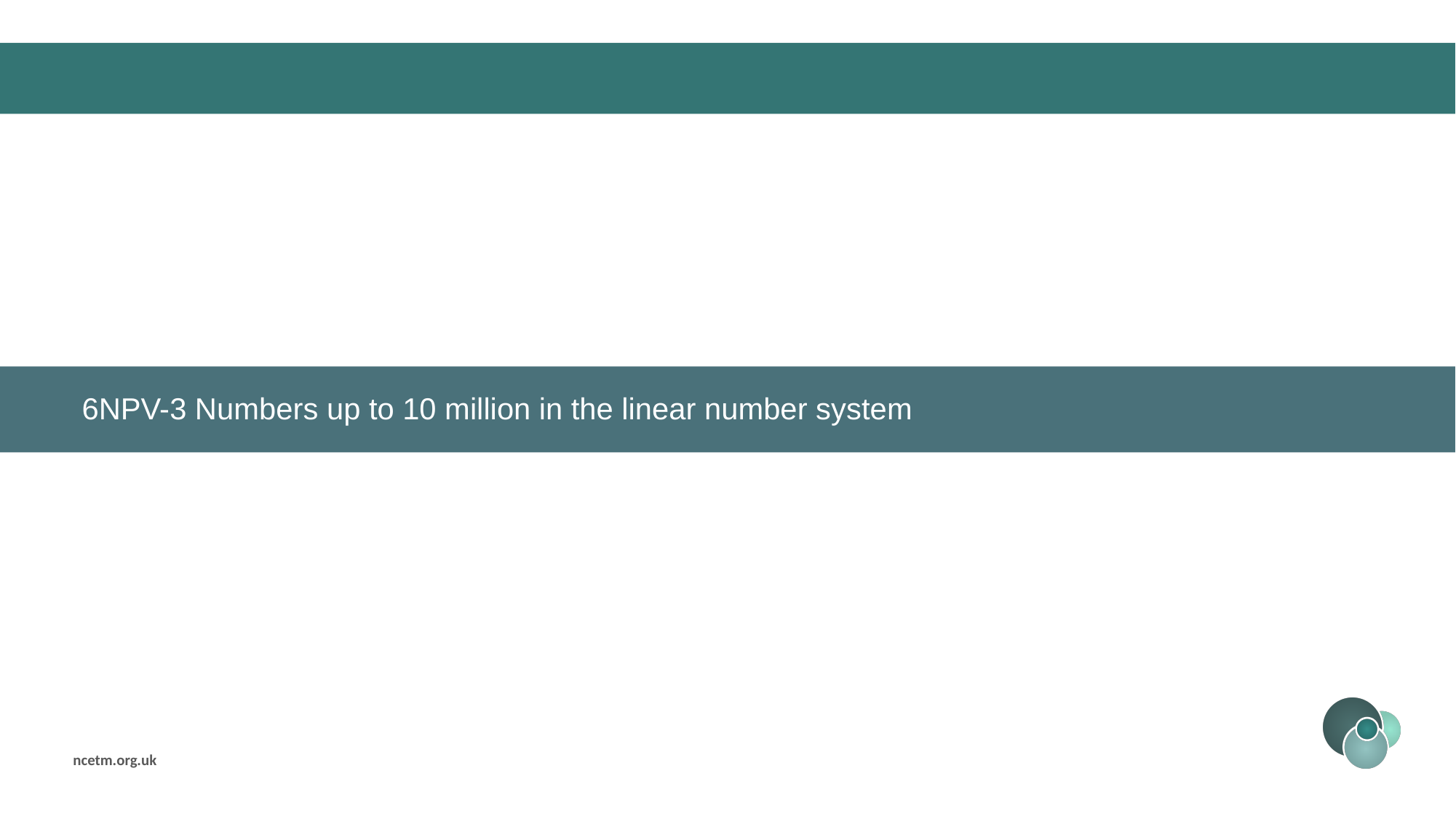

6NPV-3 Numbers up to 10 million in the linear number system